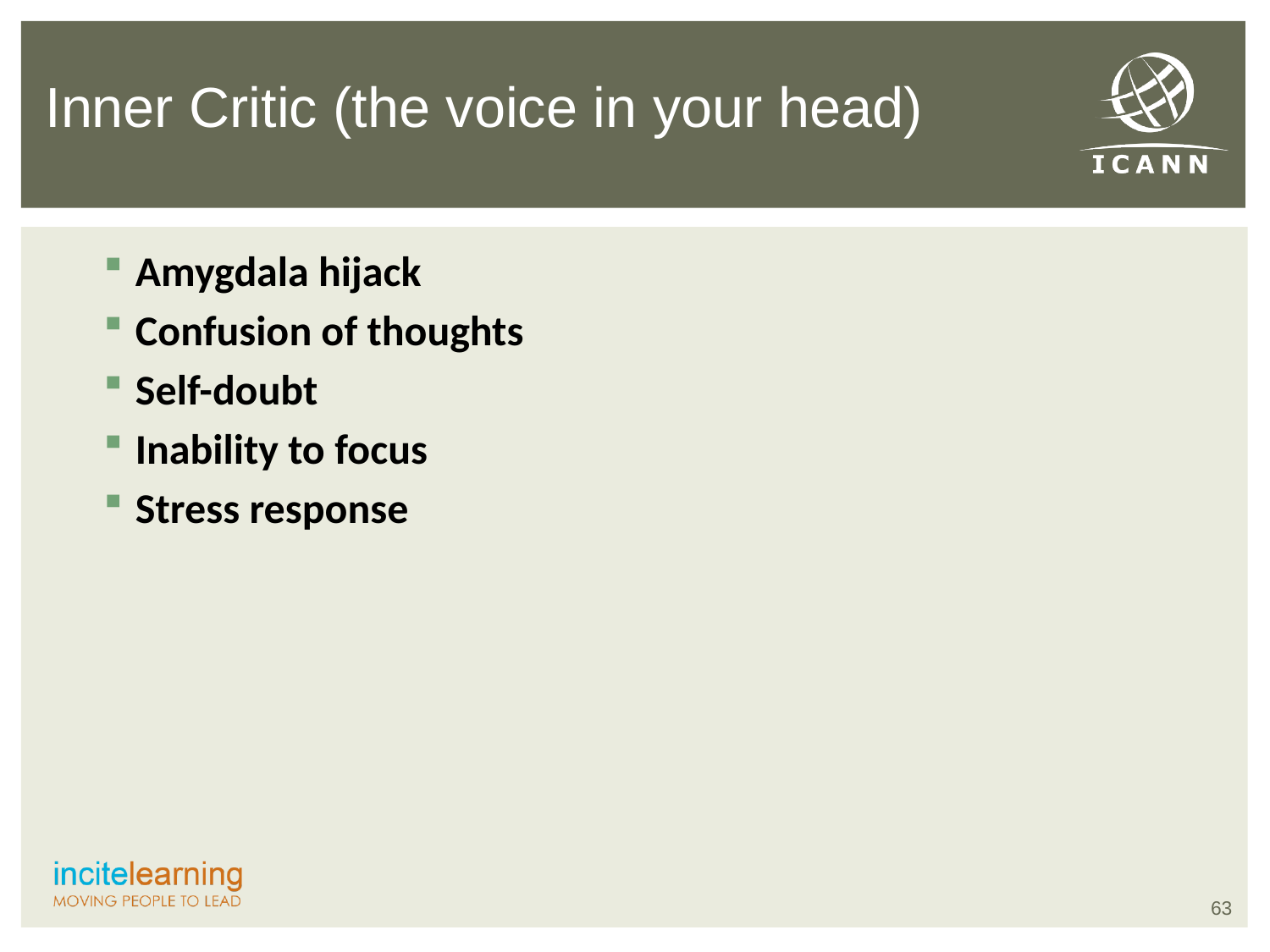

Inner Critic (the voice in your head)
Amygdala hijack
Confusion of thoughts
Self-doubt
Inability to focus
Stress response
63